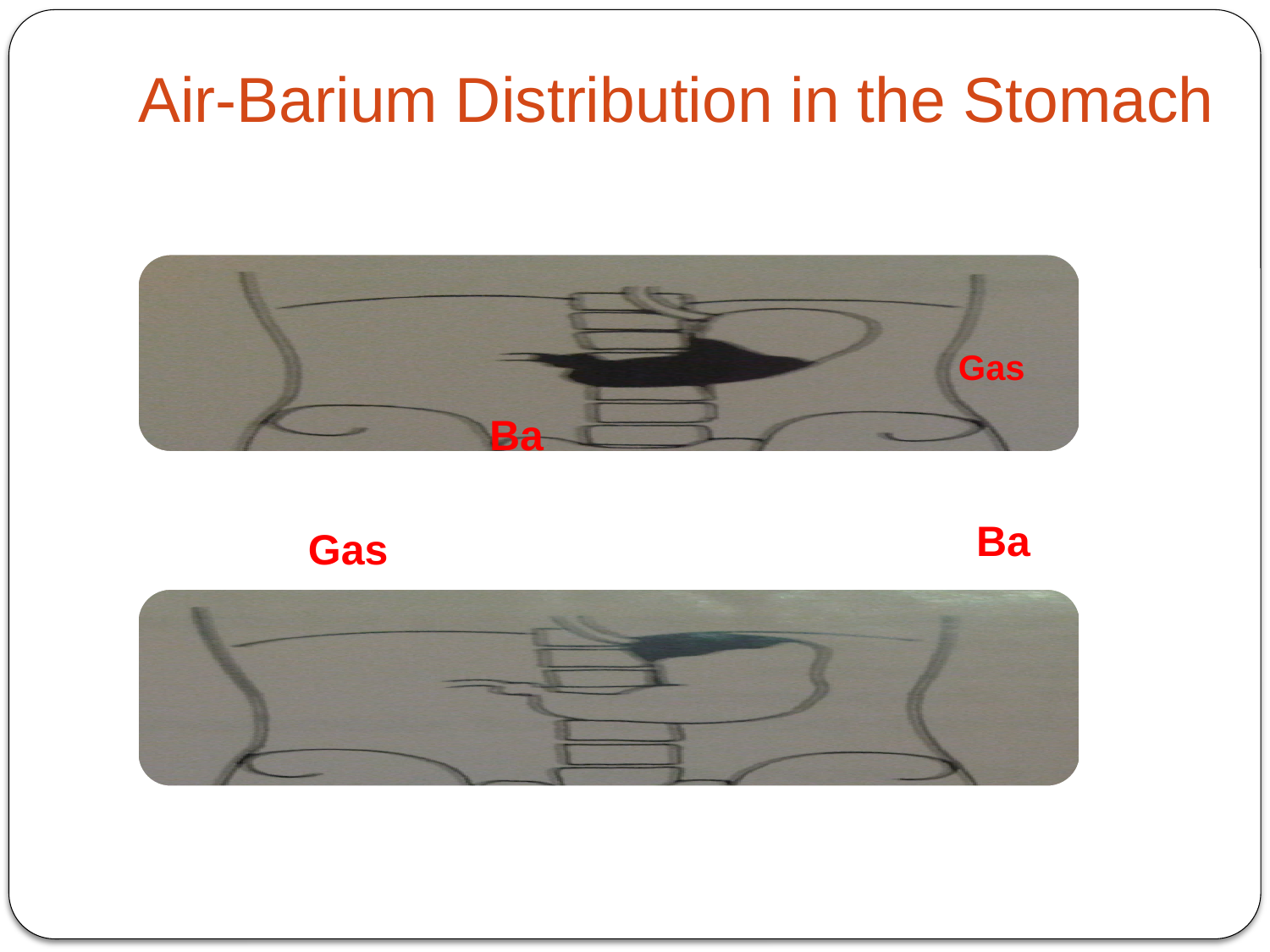

Air-Barium Distribution in the Stomach

Gas
Ba
Ba
Gas